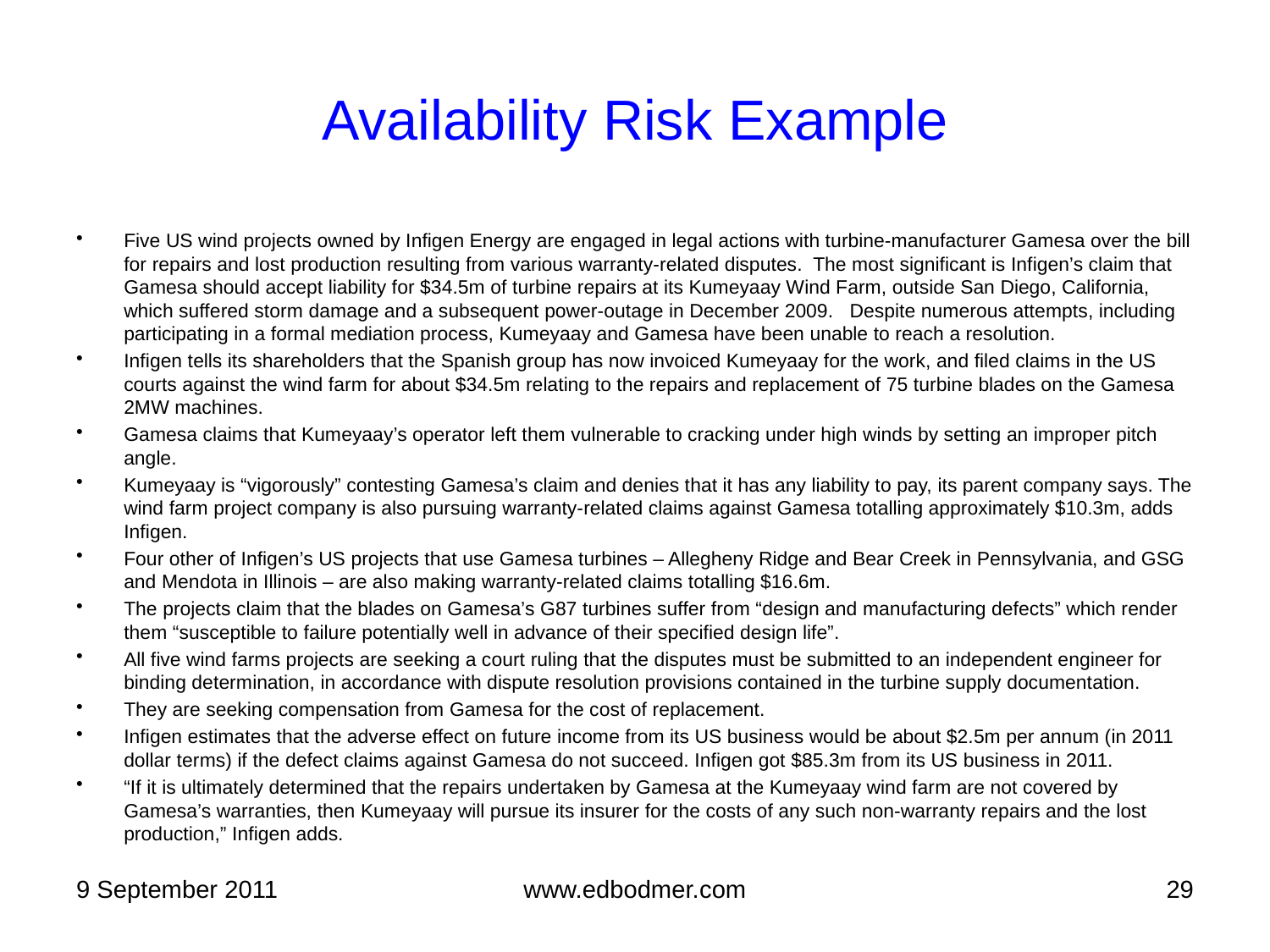

# Availability Risk Example
Five US wind projects owned by Infigen Energy are engaged in legal actions with turbine-manufacturer Gamesa over the bill for repairs and lost production resulting from various warranty-related disputes.  The most significant is Infigen’s claim that Gamesa should accept liability for $34.5m of turbine repairs at its Kumeyaay Wind Farm, outside San Diego, California, which suffered storm damage and a subsequent power-outage in December 2009.   Despite numerous attempts, including participating in a formal mediation process, Kumeyaay and Gamesa have been unable to reach a resolution.
Infigen tells its shareholders that the Spanish group has now invoiced Kumeyaay for the work, and filed claims in the US courts against the wind farm for about $34.5m relating to the repairs and replacement of 75 turbine blades on the Gamesa 2MW machines.
Gamesa claims that Kumeyaay’s operator left them vulnerable to cracking under high winds by setting an improper pitch angle.
Kumeyaay is “vigorously” contesting Gamesa’s claim and denies that it has any liability to pay, its parent company says. The wind farm project company is also pursuing warranty-related claims against Gamesa totalling approximately $10.3m, adds Infigen.
Four other of Infigen’s US projects that use Gamesa turbines – Allegheny Ridge and Bear Creek in Pennsylvania, and GSG and Mendota in Illinois – are also making warranty-related claims totalling $16.6m.
The projects claim that the blades on Gamesa’s G87 turbines suffer from “design and manufacturing defects” which render them “susceptible to failure potentially well in advance of their specified design life”.
All five wind farms projects are seeking a court ruling that the disputes must be submitted to an independent engineer for binding determination, in accordance with dispute resolution provisions contained in the turbine supply documentation.
They are seeking compensation from Gamesa for the cost of replacement.
Infigen estimates that the adverse effect on future income from its US business would be about $2.5m per annum (in 2011 dollar terms) if the defect claims against Gamesa do not succeed. Infigen got $85.3m from its US business in 2011.
“If it is ultimately determined that the repairs undertaken by Gamesa at the Kumeyaay wind farm are not covered by Gamesa’s warranties, then Kumeyaay will pursue its insurer for the costs of any such non-warranty repairs and the lost production,” Infigen adds.

9 September 2011
www.edbodmer.com
29